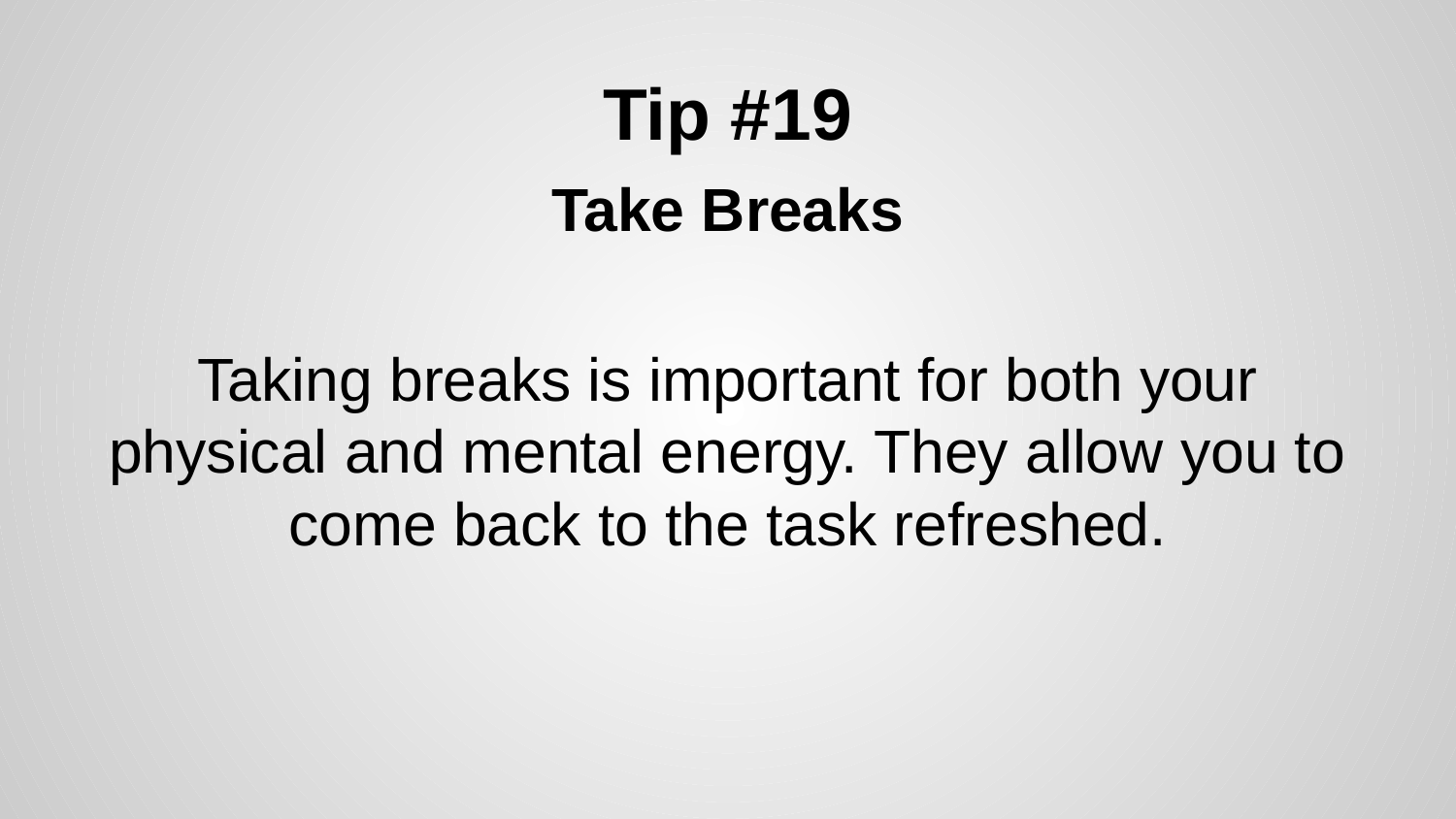

# Tip #19

Take Breaks

Taking breaks is important for both your physical and mental energy. They allow you to come back to the task refreshed.